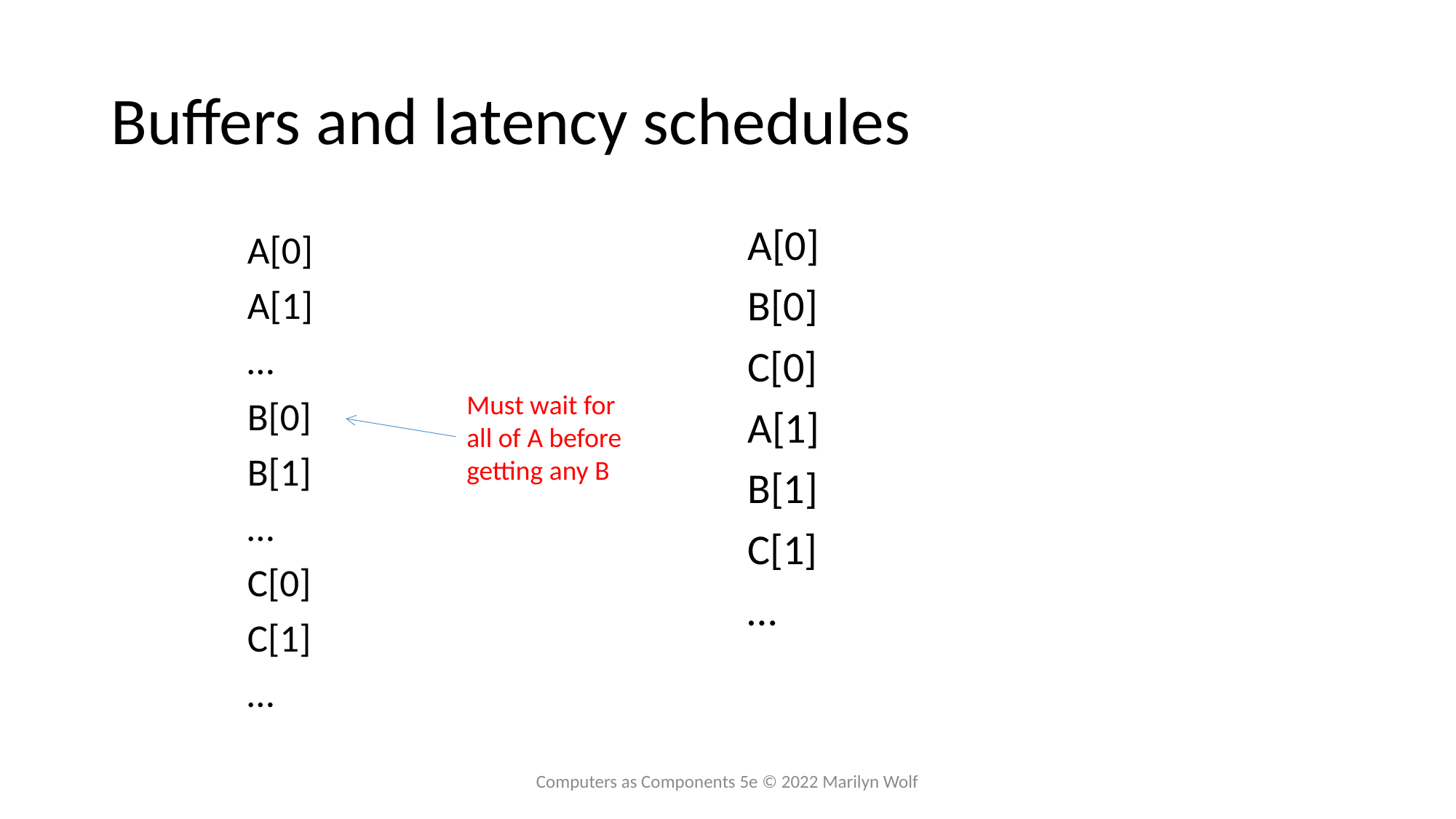

# Buffers and latency schedules
A[0]
B[0]
C[0]
A[1]
B[1]
C[1]
…
A[0]
A[1]
…
B[0]
B[1]
…
C[0]
C[1]
…
Must wait for
all of A before
getting any B
Computers as Components 5e © 2022 Marilyn Wolf